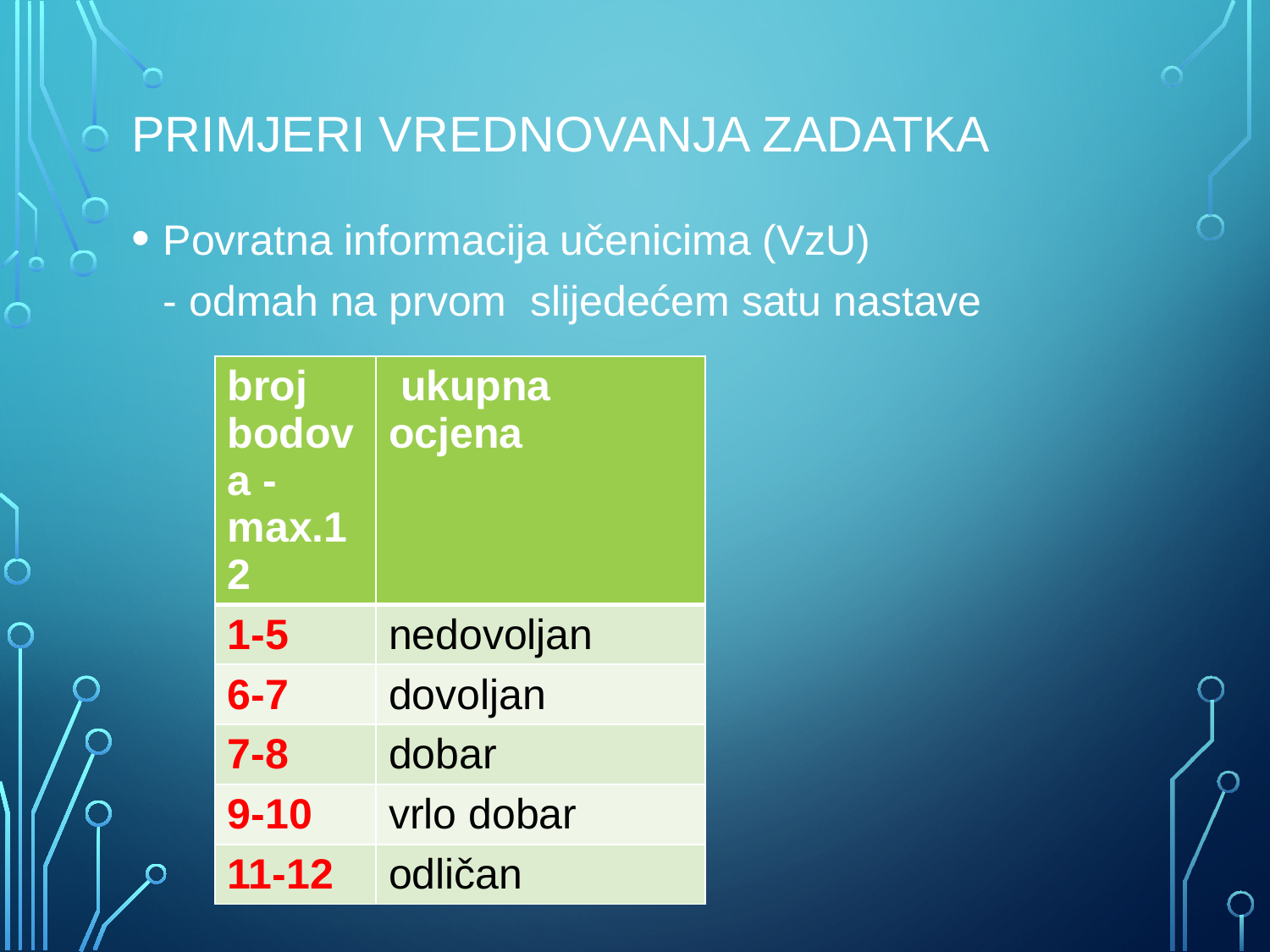

# PRIMJERI VREDNOVANJA ZADAtkA
Povratna informacija učenicima (VzU)
- odmah na prvom  slijedećem satu nastave

| broj bodova - max.12 | ukupna ocjena |
| --- | --- |
| 1-5 | nedovoljan |
| 6-7 | dovoljan |
| 7-8 | dobar |
| 9-10 | vrlo dobar |
| 11-12 | odličan |